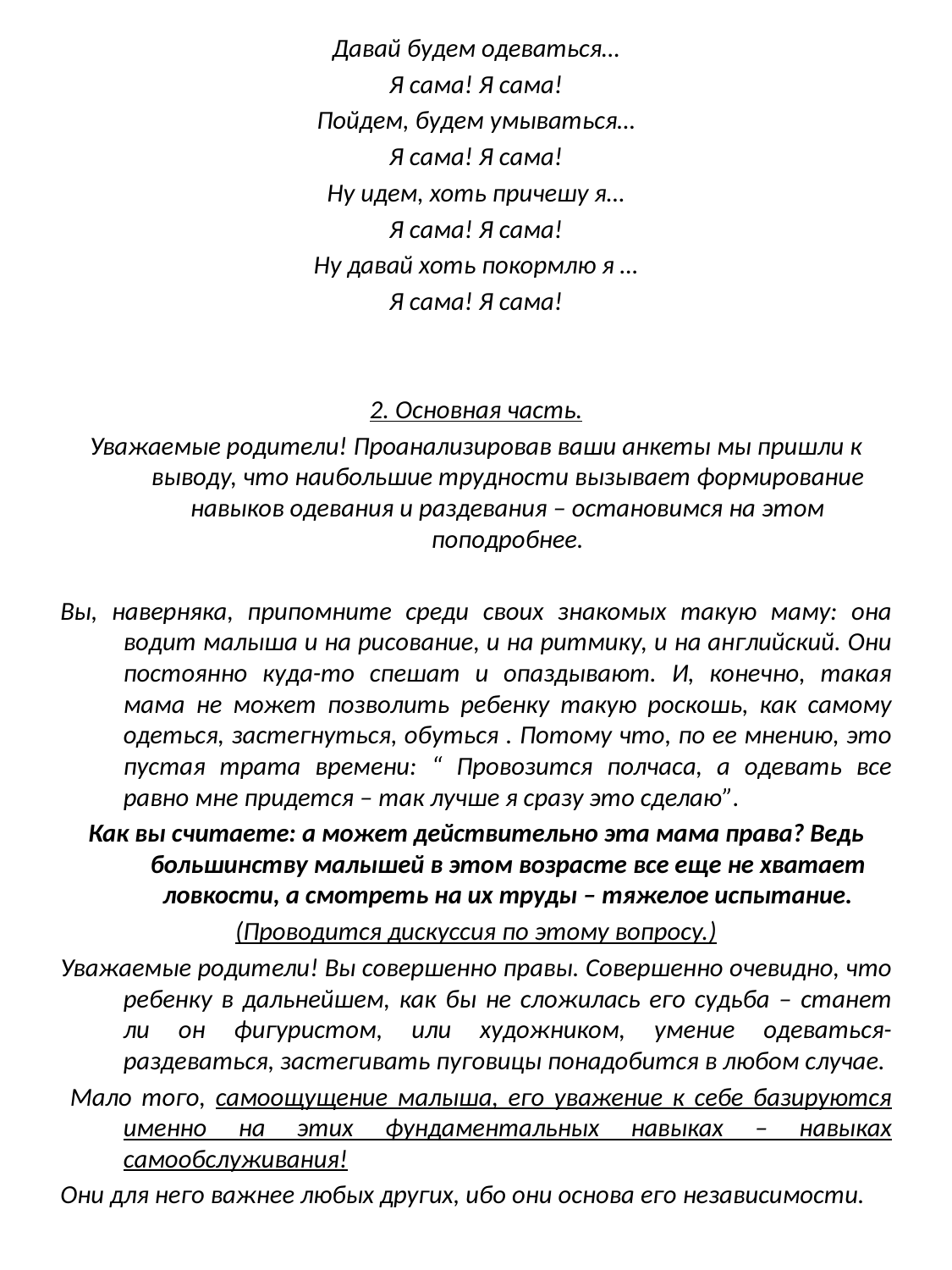

Давай будем одеваться…
Я сама! Я сама!
Пойдем, будем умываться…
Я сама! Я сама!
Ну идем, хоть причешу я…
Я сама! Я сама!
Ну давай хоть покормлю я …
Я сама! Я сама!

2. Основная часть.
Уважаемые родители! Проанализировав ваши анкеты мы пришли к выводу, что наибольшие трудности вызывает формирование навыков одевания и раздевания – остановимся на этом поподробнее.

Вы, наверняка, припомните среди своих знакомых такую маму: она водит малыша и на рисование, и на ритмику, и на английский. Они постоянно куда-то спешат и опаздывают. И, конечно, такая мама не может позволить ребенку такую роскошь, как самому одеться, застегнуться, обуться . Потому что, по ее мнению, это пустая трата времени: “ Провозится полчаса, а одевать все равно мне придется – так лучше я сразу это сделаю”.
Как вы считаете: а может действительно эта мама права? Ведь большинству малышей в этом возрасте все еще не хватает ловкости, а смотреть на их труды – тяжелое испытание.
(Проводится дискуссия по этому вопросу.)
Уважаемые родители! Вы совершенно правы. Совершенно очевидно, что ребенку в дальнейшем, как бы не сложилась его судьба – станет ли он фигуристом, или художником, умение одеваться- раздеваться, застегивать пуговицы понадобится в любом случае.
 Мало того, самоощущение малыша, его уважение к себе базируются именно на этих фундаментальных навыках – навыках самообслуживания!
Они для него важнее любых других, ибо они основа его независимости.